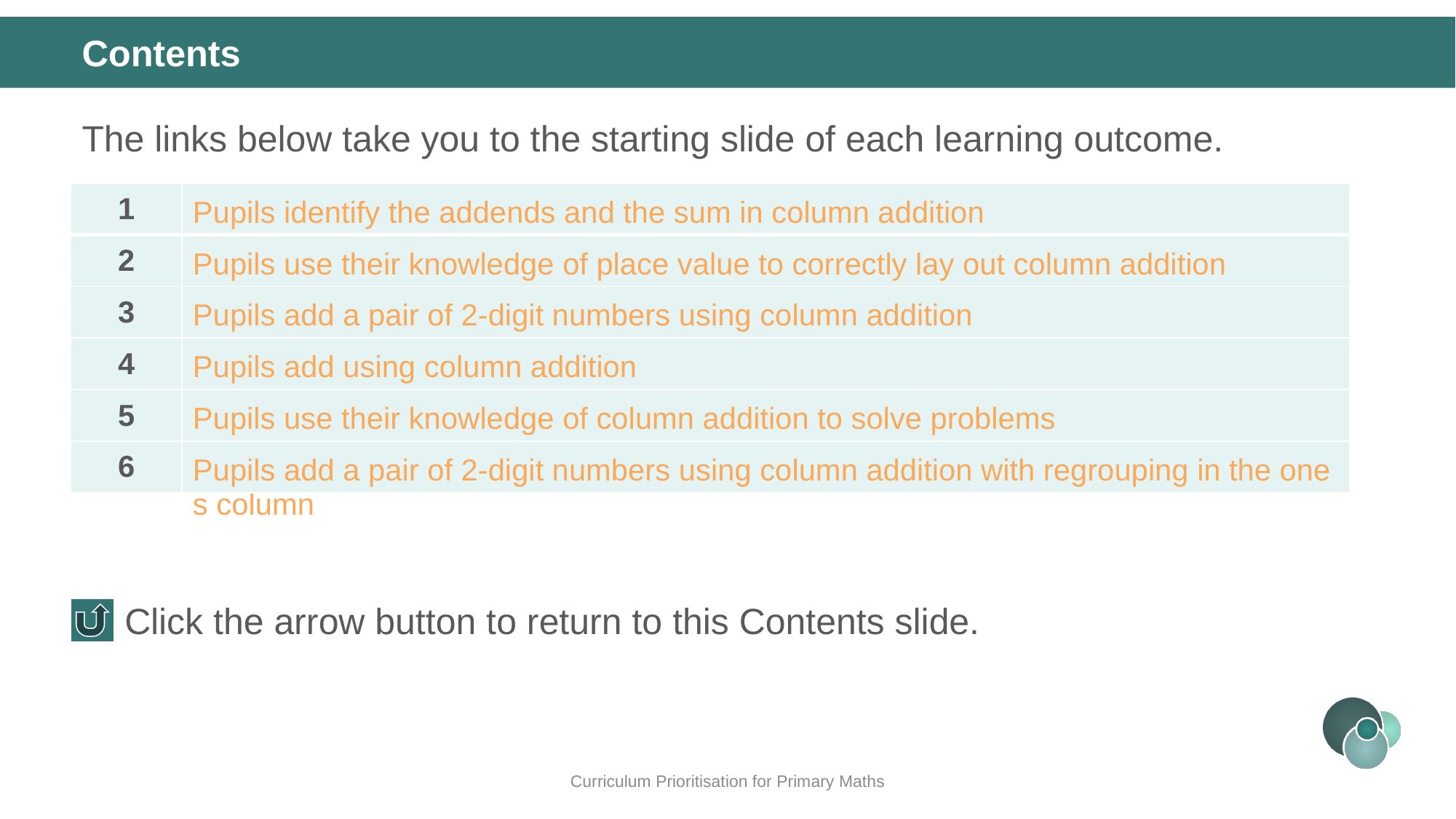

Contents
The links below take you to the starting slide of each learning outcome.
| 1 | Pupils identify the addends and the sum in column addition |
| --- | --- |
| 2 | Pupils use their knowledge of place value to correctly lay out column addition |
| 3 | Pupils add a pair of 2-digit numbers using column addition |
| 4 | Pupils add using column addition |
| 5 | Pupils use their knowledge of column addition to solve problems |
| 6 | Pupils add a pair of 2-digit numbers using column addition with regrouping in the ones column |
Click the arrow button to return to this Contents slide.

Curriculum Prioritisation for Primary Maths